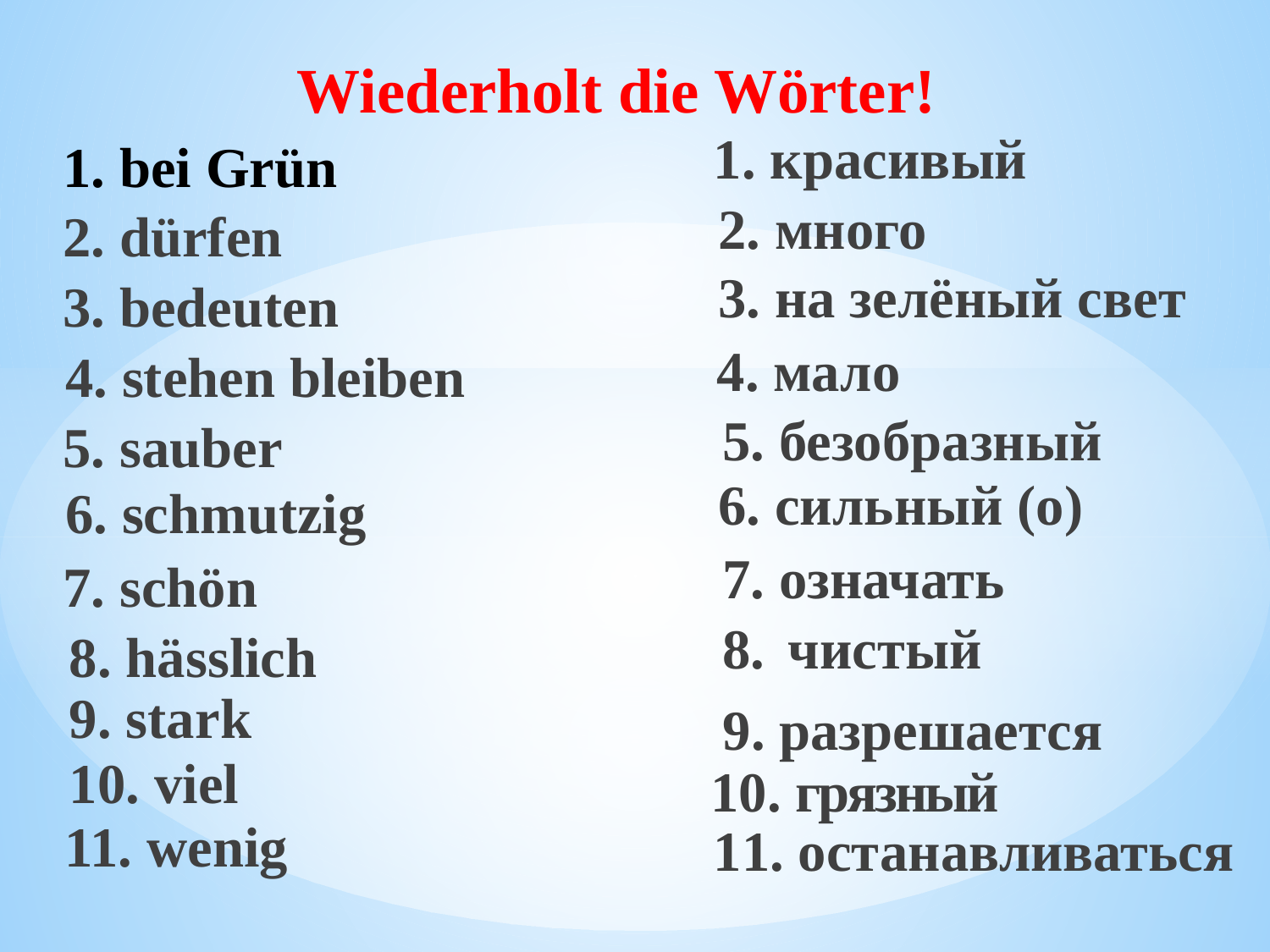

Wiederholt die Wörter!
# 1. bei Grün
1. красивый
2. dürfen
2. много
3. на зелёный свет
3. bedeuten
4. stehen bleiben
4. мало
5. sauber
5. безобразный
6. schmutzig
6. сильный (о)
7. schön
7. означать
8. hässlich
8.  чистый
9. stark
9. разрешается
10. viel
10. грязный
11. wenig
11. останавливаться